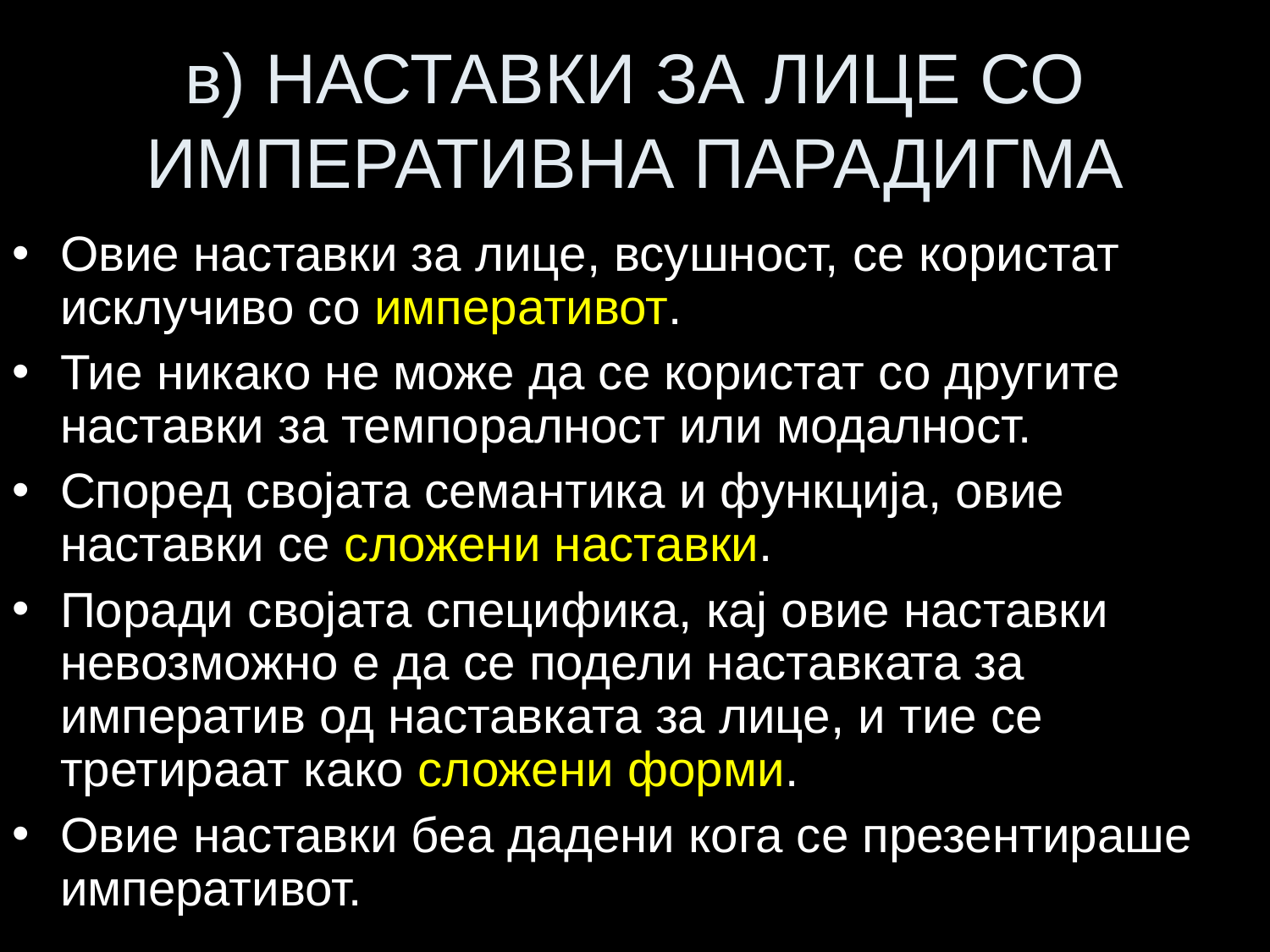

# в) НАСТАВКИ ЗА ЛИЦЕ СО ИМПЕРАТИВНА ПАРАДИГМА
Овие наставки за лице, всушност, се користат исклучиво со императивот.
Тие никако не може да се користат со другите наставки за темпоралност или модалност.
Според својата семантика и функција, овие наставки се сложени наставки.
Поради својата специфика, кај овие наставки невозможно е да се подели наставката за императив од наставката за лице, и тие се третираат како сложени форми.
Овие наставки беа дадени кога се презентираше императивот.